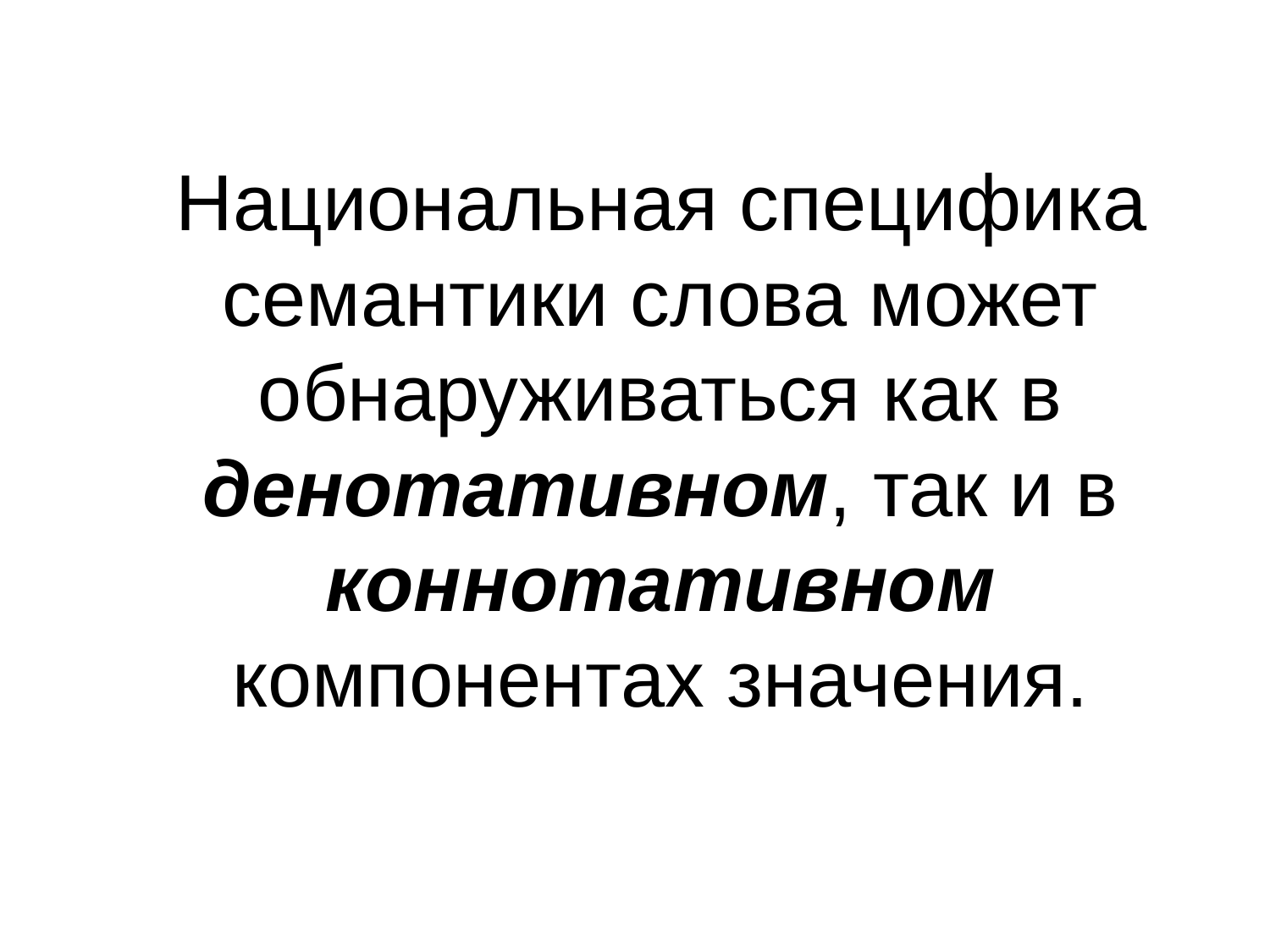

Национальная специфика семантики слова может обнаруживаться как в денотативном, так и в коннотативном компонентах значения.